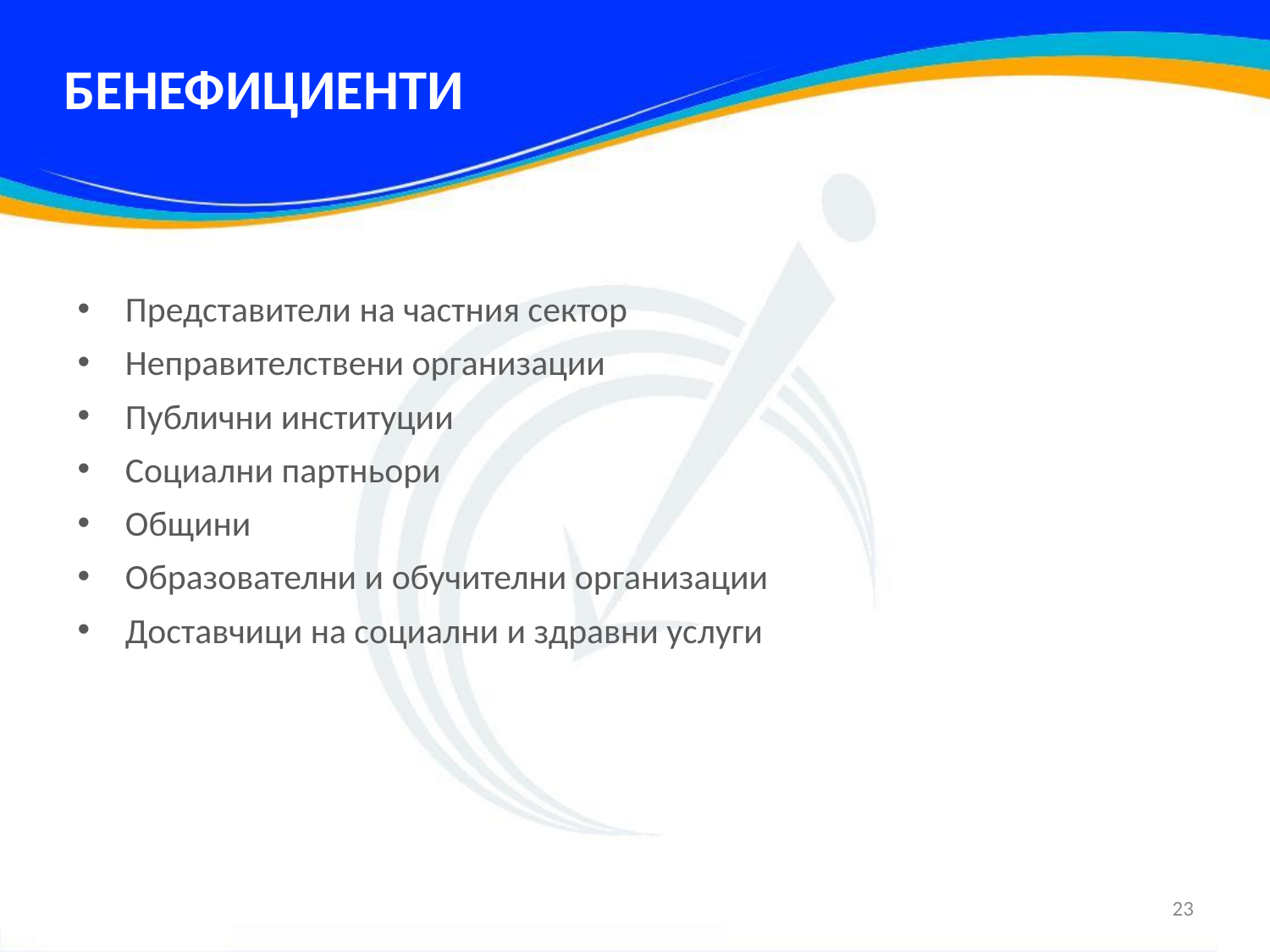

# БЕНЕФИЦИЕНТИ
Представители на частния сектор
Неправителствени организации
Публични институции
Социални партньори
Общини
Образователни и обучителни организации
Доставчици на социални и здравни услуги
23